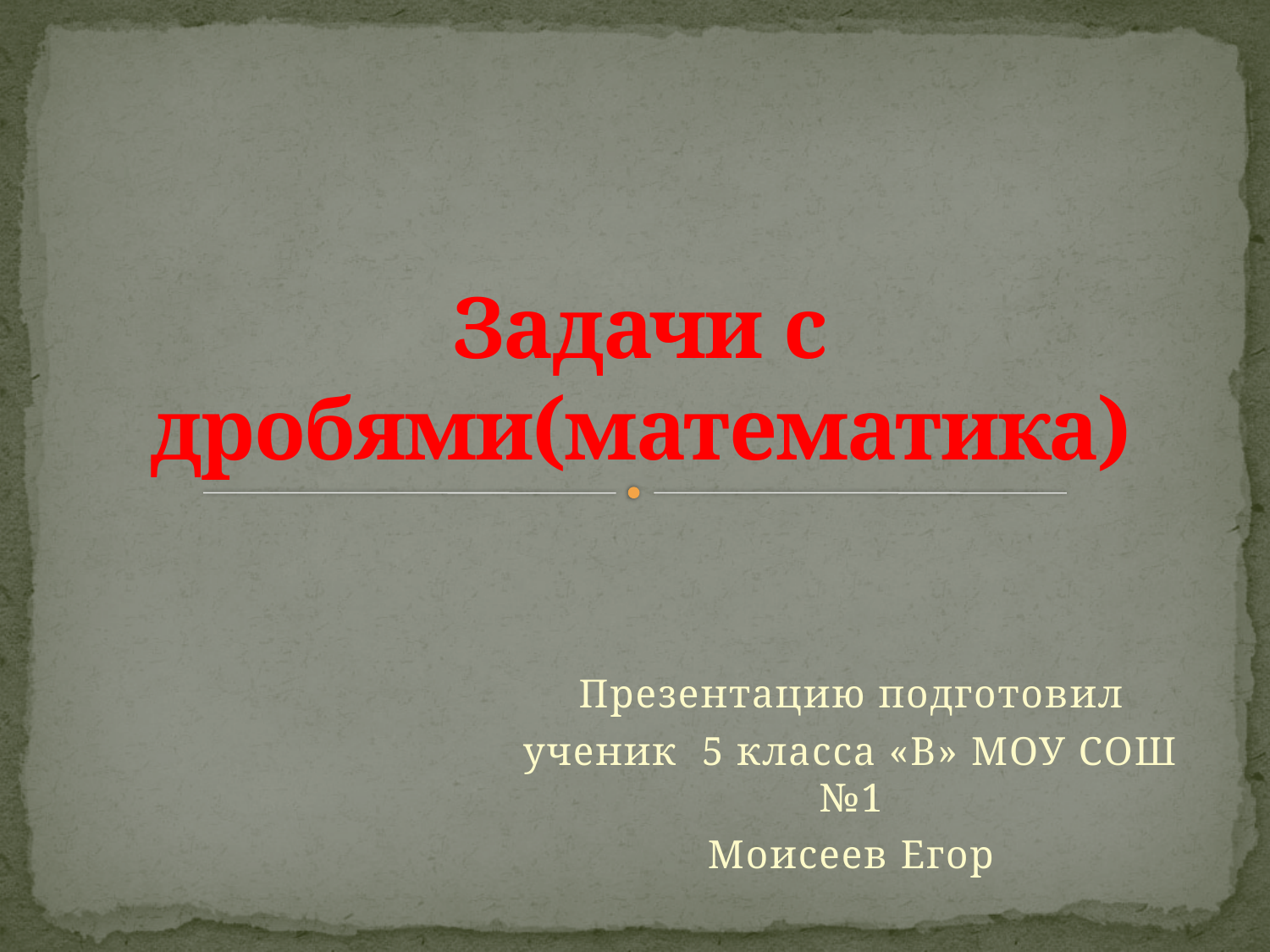

# Задачи c дробями(математика)

Презентацию подготовил
ученик  5 класса «В» МОУ СОШ №1
Моисеев Егор